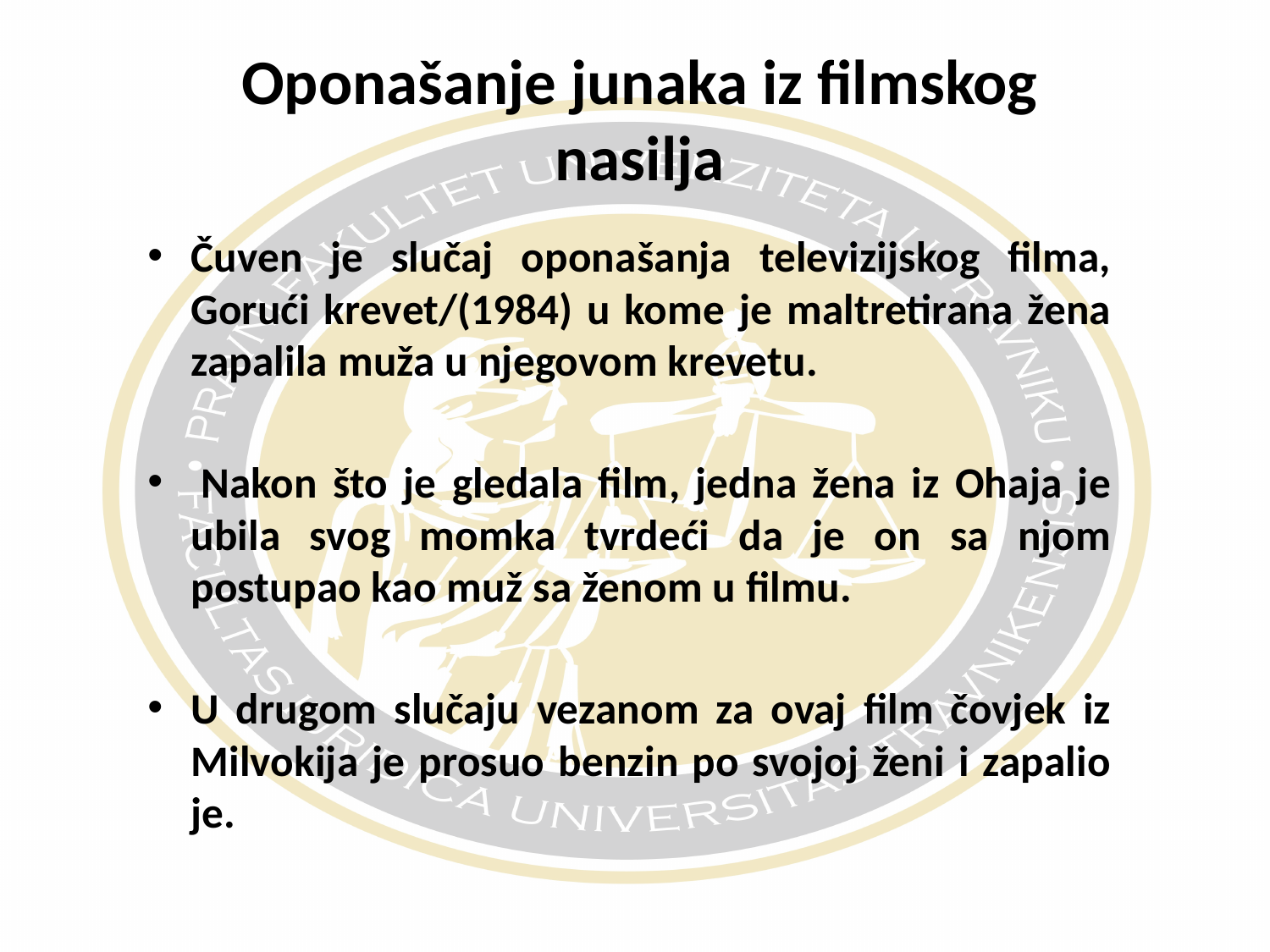

# Oponašanje junaka iz filmskog nasilja
Čuven je slučaj oponašanja televizijskog filma, Gorući krevet/(1984) u kome je maltretirana žena zapalila muža u njegovom krevetu.

 Nakon što je gledala film, jedna žena iz Ohaja je ubila svog momka tvrdeći da je on sa njom postupao kao muž sa ženom u filmu.

U drugom slučaju vezanom za ovaj film čovjek iz Milvokija je prosuo benzin po svojoj ženi i zapalio je.